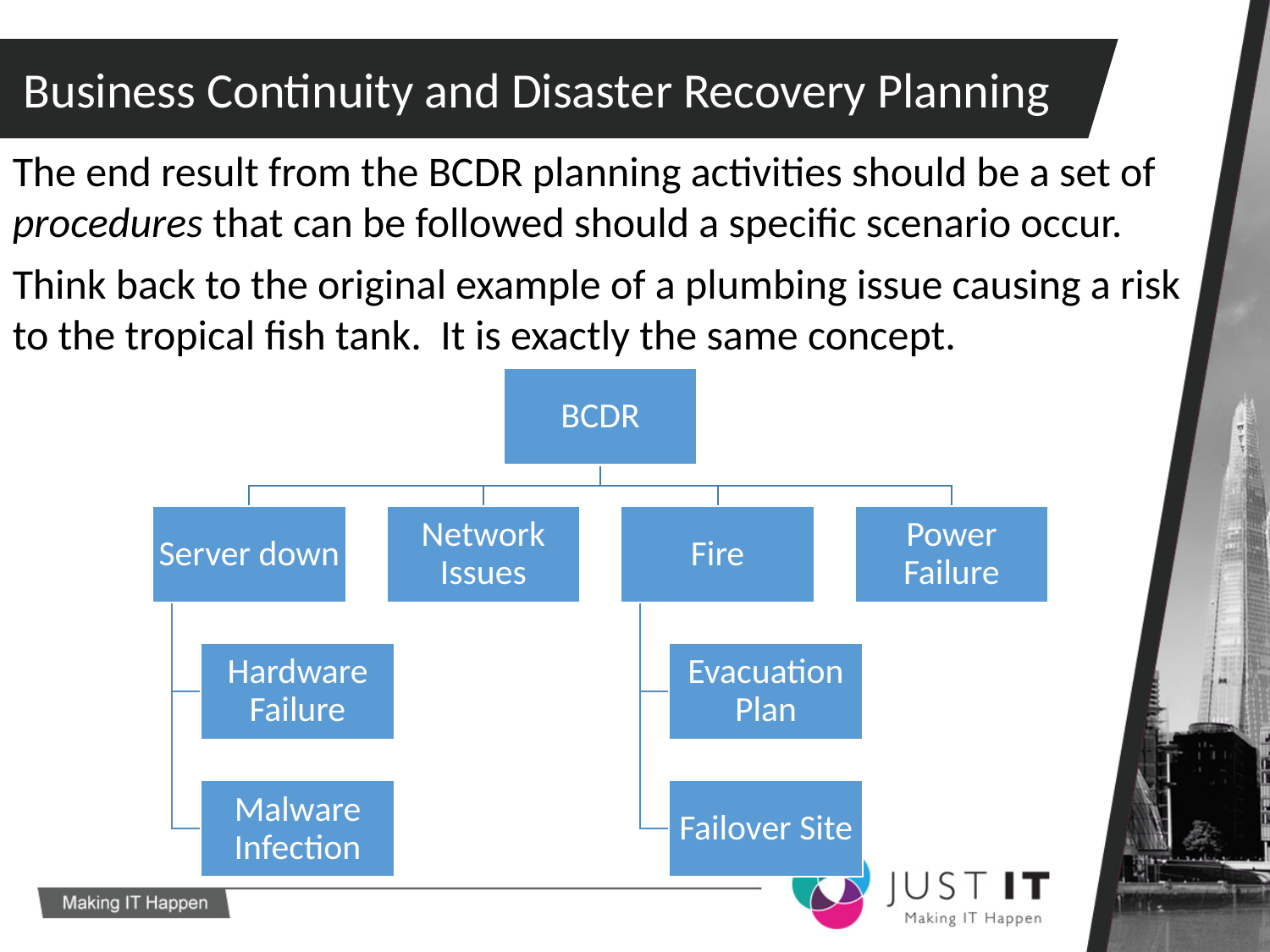

Business Continuity and Disaster Recovery Planning
The end result from the BCDR planning activities should be a set of procedures that can be followed should a specific scenario occur.
Think back to the original example of a plumbing issue causing a risk to the tropical fish tank.  It is exactly the same concept.

BCDR
Server down
Hardware Failure
Malware Infection
Network Issues
Fire
Evacuation Plan
Failover Site
Power Failure